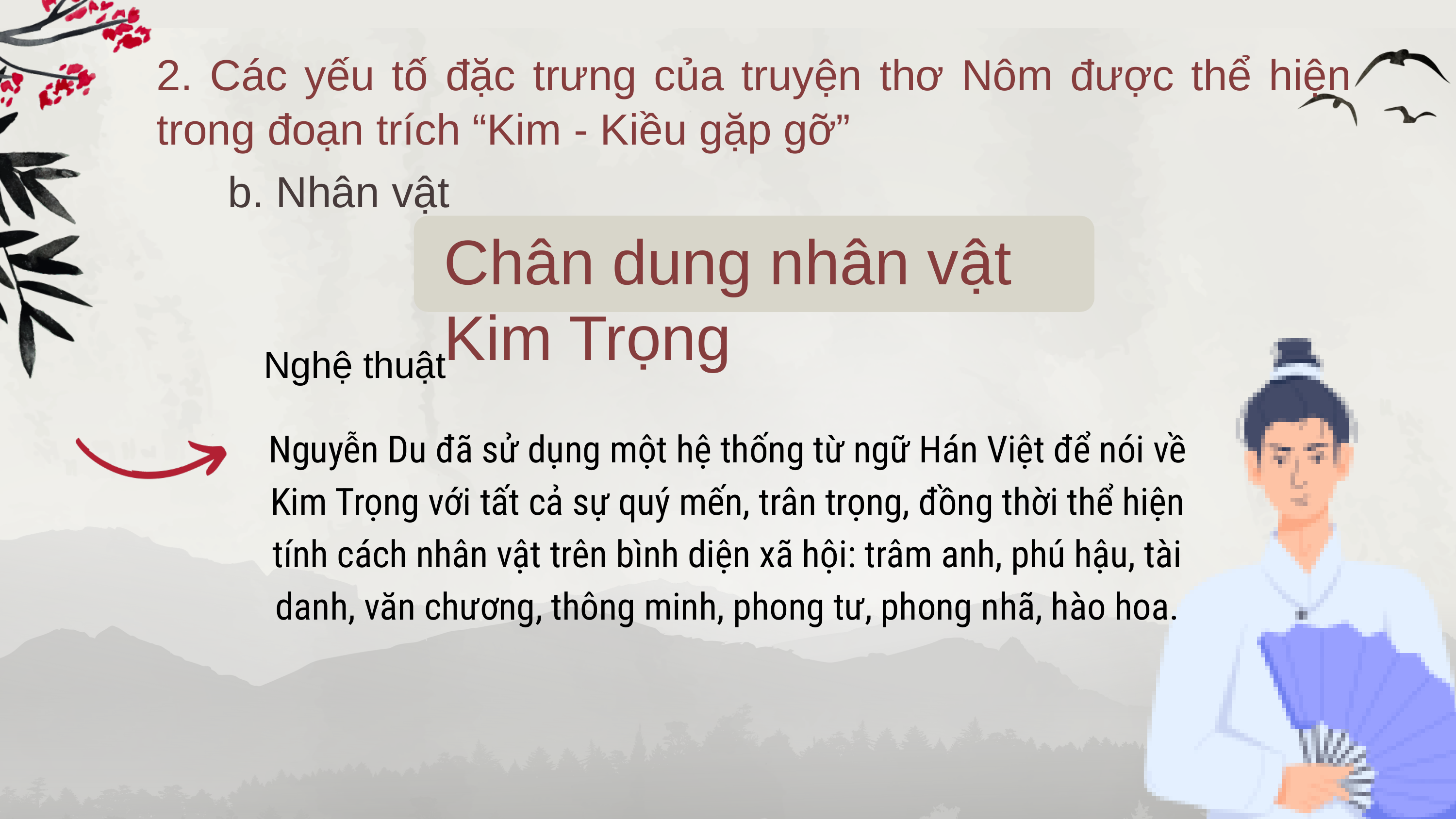

2. Các yếu tố đặc trưng của truyện thơ Nôm được thể hiện trong đoạn trích “Kim - Kiều gặp gỡ”

b. Nhân vật

Chân dung nhân vật Kim Trọng
Nghệ thuật

Nguyễn Du đã sử dụng một hệ thống từ ngữ Hán Việt để nói về Kim Trọng với tất cả sự quý mến, trân trọng, đồng thời thể hiện tính cách nhân vật trên bình diện xã hội: trâm anh, phú hậu, tài danh, văn chương, thông minh, phong tư, phong nhã, hào hoa.